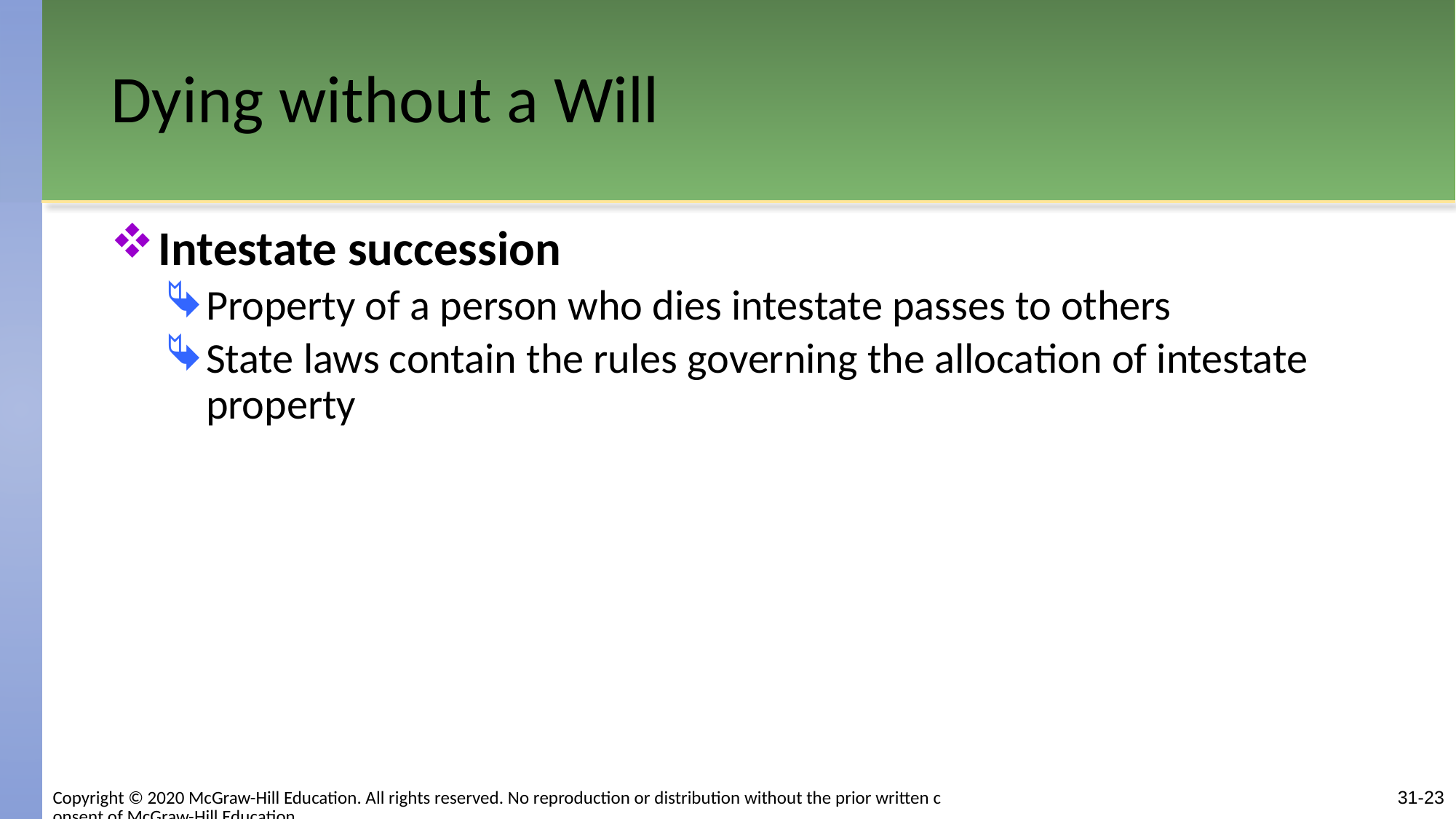

# Dying without a Will
Intestate succession
Property of a person who dies intestate passes to others
State laws contain the rules governing the allocation of intestate property

Copyright © 2020 McGraw-Hill Education. All rights reserved. No reproduction or distribution without the prior written consent of McGraw-Hill Education.
31-23